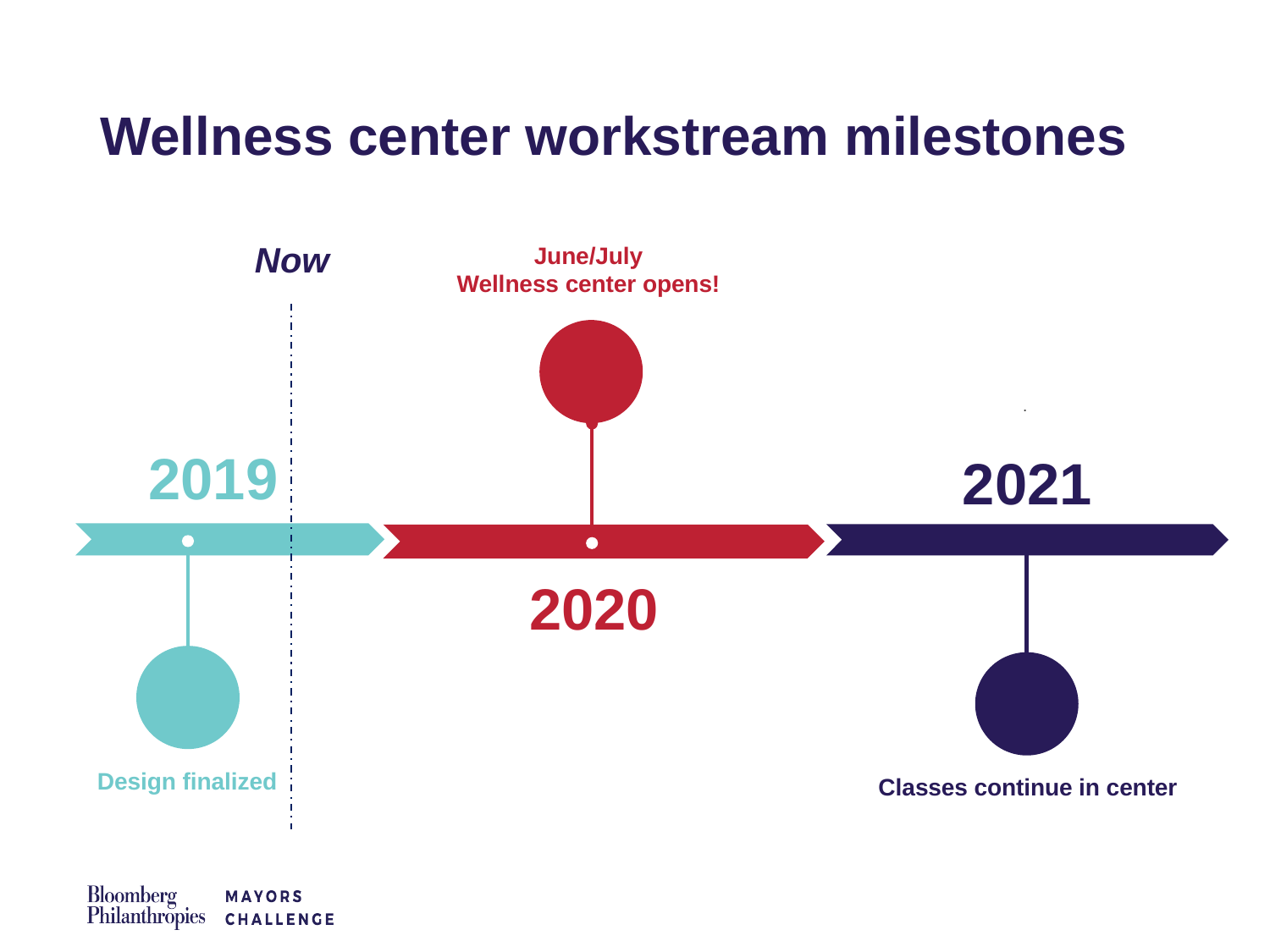

# Wellness center workstream milestones
June/July
Wellness center opens!

2020

Now

Design finalized
.
2021
2019

Classes continue in center
2019